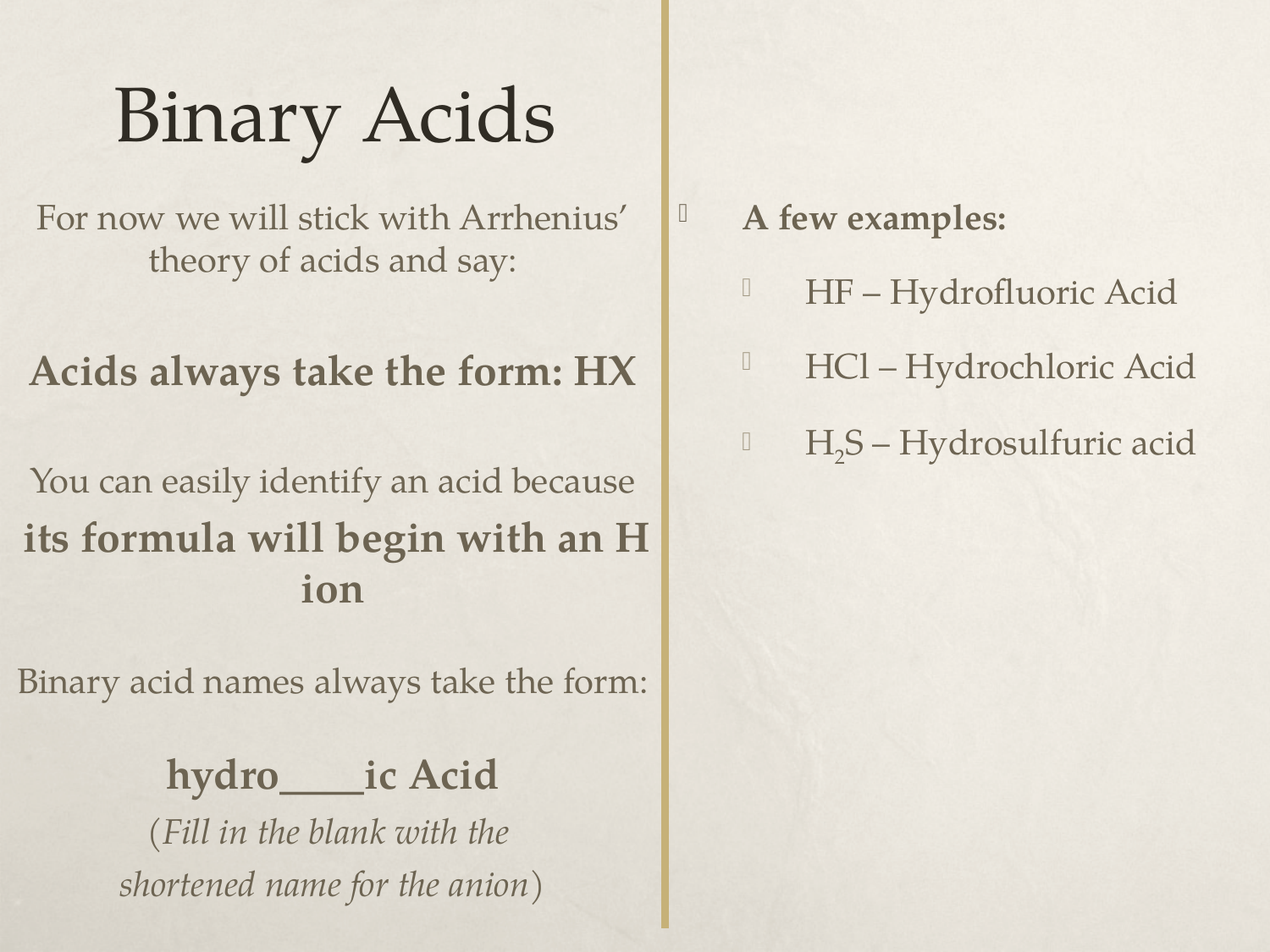

# Binary Acids
For now we will stick with Arrhenius’ theory of acids and say:

Acids always take the form: HX

You can easily identify an acid because
 its formula will begin with an H ion

Binary acid names always take the form:

hydro____ic Acid
(Fill in the blank with the
shortened name for the anion)
A few examples:
HF – Hydrofluoric Acid
HCl – Hydrochloric Acid
H2S – Hydrosulfuric acid